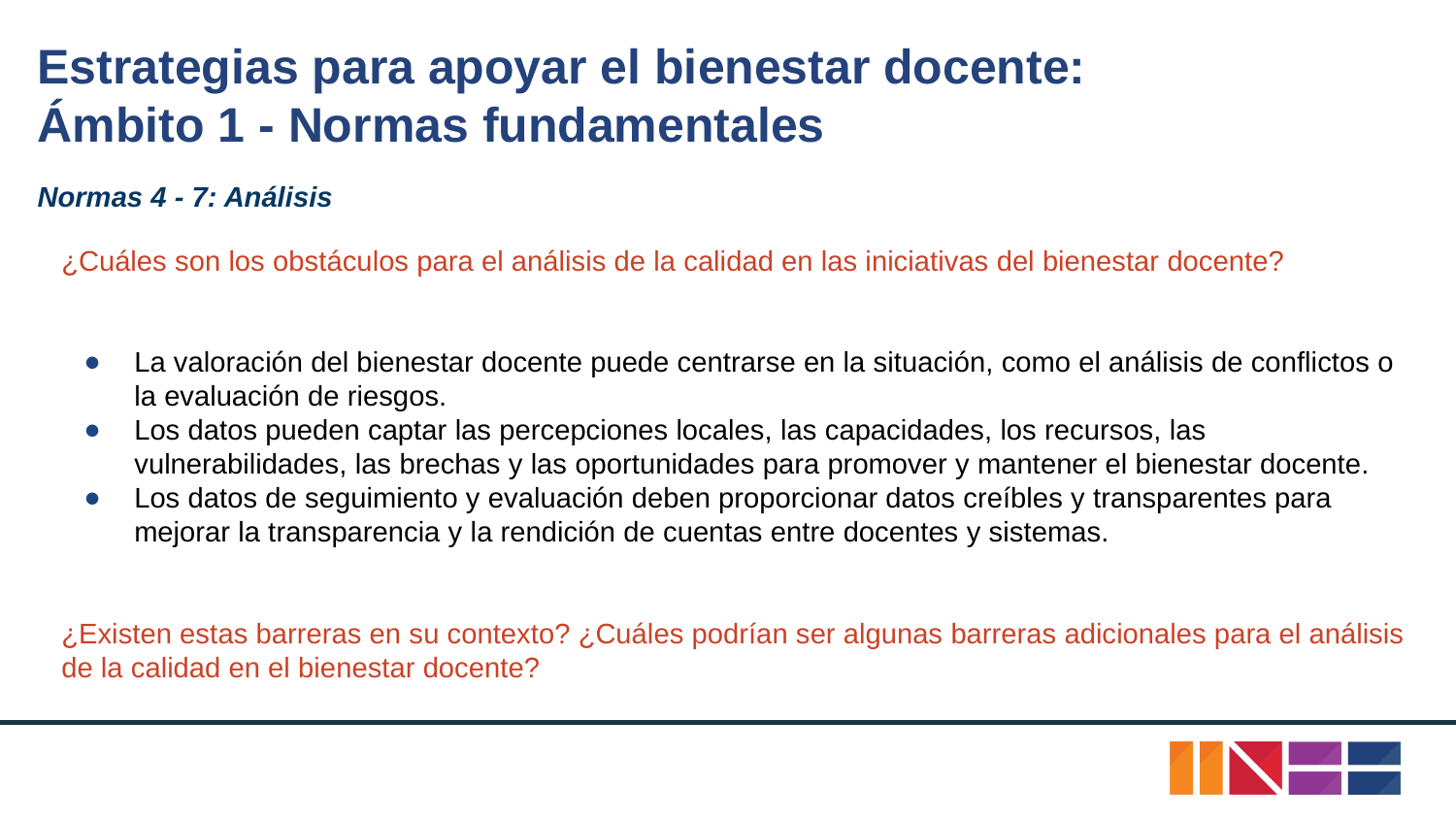

# Estrategias para apoyar el bienestar docente:
Ámbito 1 - Normas fundamentales
Normas 4 - 7: Análisis
¿Cuáles son los obstáculos para el análisis de la calidad en las iniciativas del bienestar docente?

La valoración del bienestar docente puede centrarse en la situación, como el análisis de conflictos o la evaluación de riesgos.
Los datos pueden captar las percepciones locales, las capacidades, los recursos, las vulnerabilidades, las brechas y las oportunidades para promover y mantener el bienestar docente.
Los datos de seguimiento y evaluación deben proporcionar datos creíbles y transparentes para mejorar la transparencia y la rendición de cuentas entre docentes y sistemas.

¿Existen estas barreras en su contexto? ¿Cuáles podrían ser algunas barreras adicionales para el análisis de la calidad en el bienestar docente?